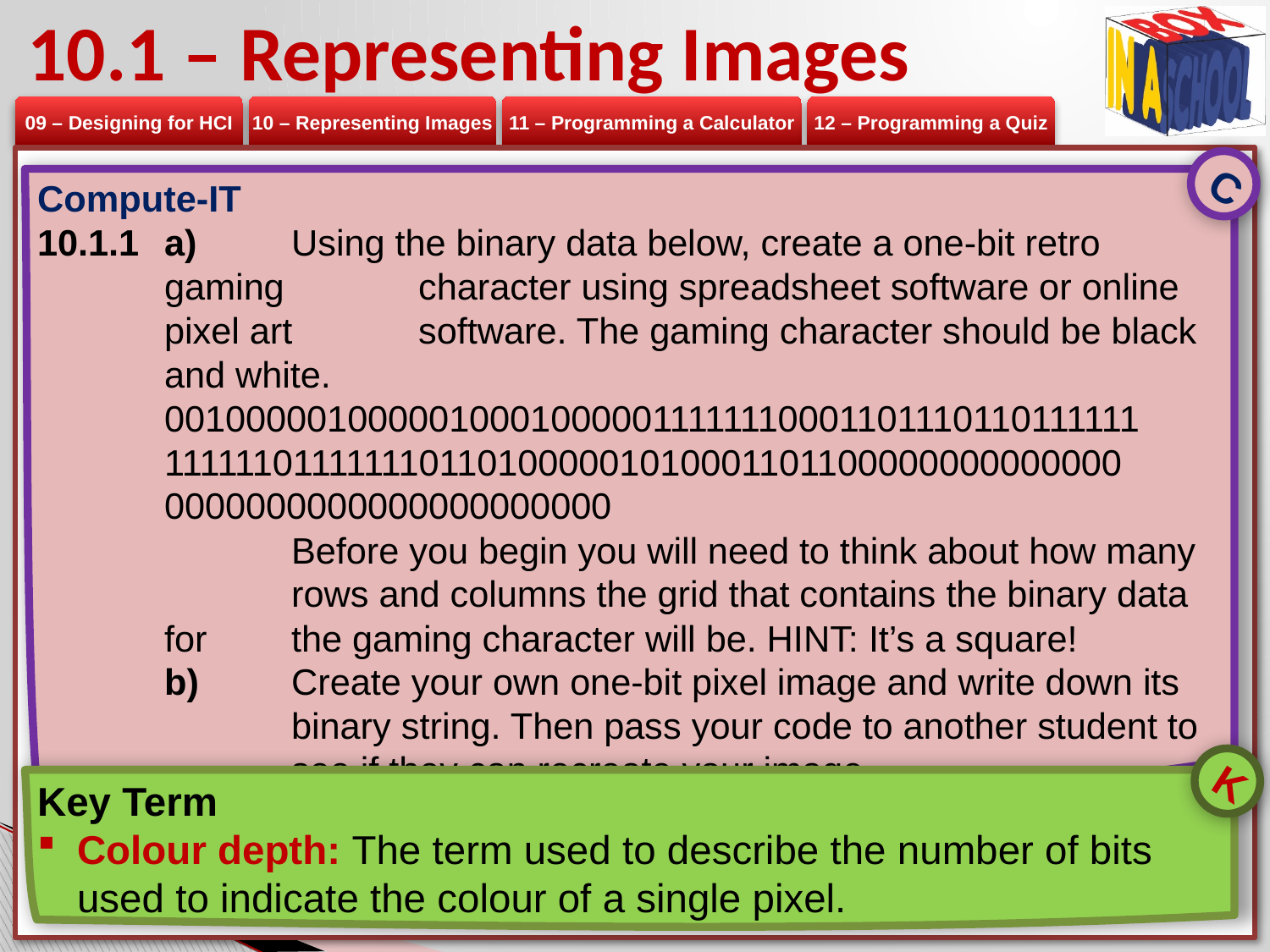

# 10.1 – Representing Images
C
Compute-IT
10.1.1 	a) 	Using the binary data below, create a one-bit retro gaming 	character using spreadsheet software or online pixel art 	software. The gaming character should be black and white.	00100000100000100010000011111110001101110110111111	1111110111111101101000001010001101100000000000000	0000000000000000000000
		Before you begin you will need to think about how many 	rows and columns the grid that contains the binary data for 	the gaming character will be. HINT: It’s a square!
	b) 	Create your own one-bit pixel image and write down its 	binary string. Then pass your code to another student to 	see if they can recreate your image.
K
Key Term
Colour depth: The term used to describe the number of bits used to indicate the colour of a single pixel.